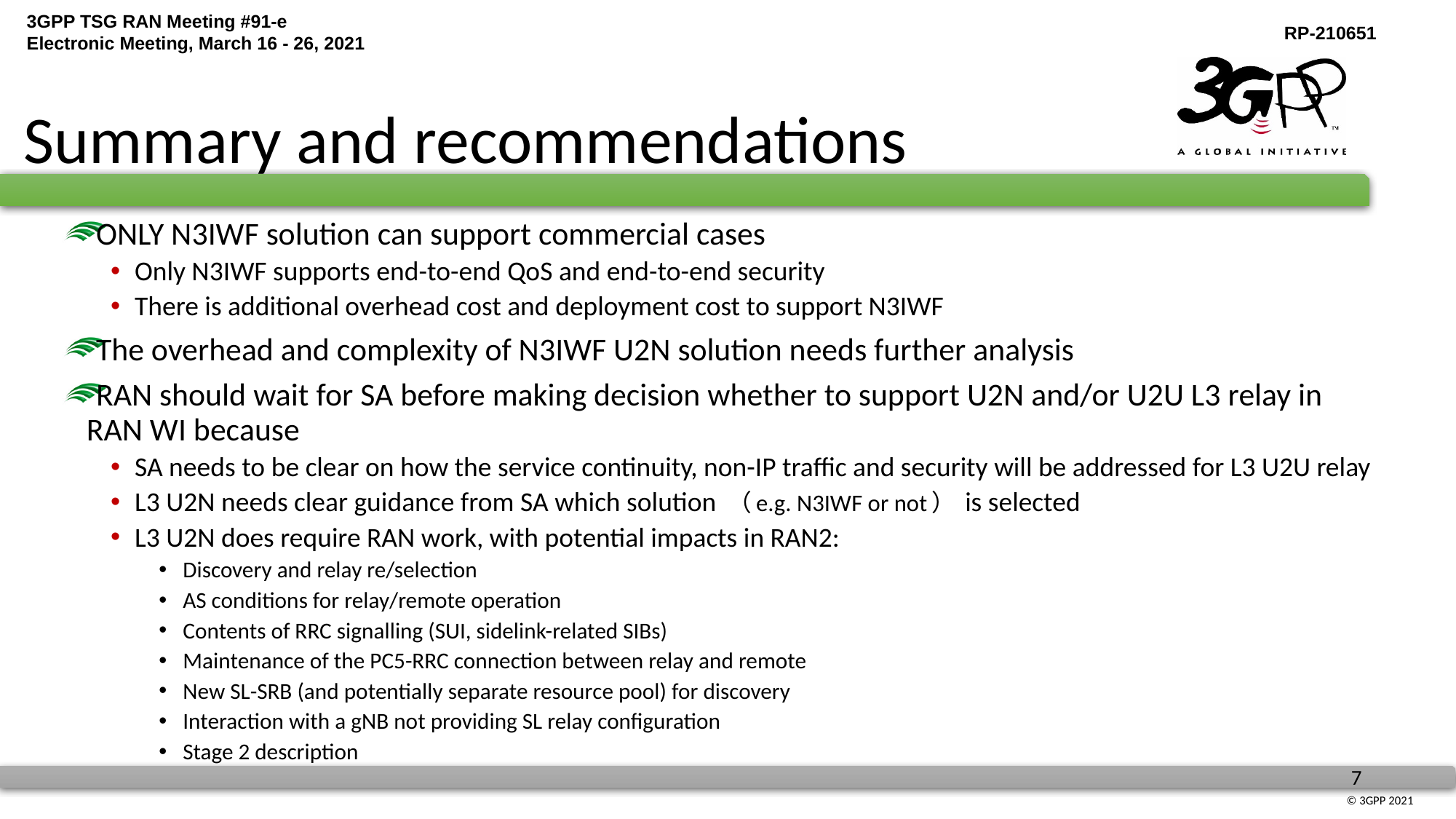

# Summary and recommendations
ONLY N3IWF solution can support commercial cases
Only N3IWF supports end-to-end QoS and end-to-end security
There is additional overhead cost and deployment cost to support N3IWF
The overhead and complexity of N3IWF U2N solution needs further analysis
RAN should wait for SA before making decision whether to support U2N and/or U2U L3 relay in RAN WI because
SA needs to be clear on how the service continuity, non-IP traffic and security will be addressed for L3 U2U relay
L3 U2N needs clear guidance from SA which solution （e.g. N3IWF or not） is selected
L3 U2N does require RAN work, with potential impacts in RAN2:
Discovery and relay re/selection
AS conditions for relay/remote operation
Contents of RRC signalling (SUI, sidelink-related SIBs)
Maintenance of the PC5-RRC connection between relay and remote
New SL-SRB (and potentially separate resource pool) for discovery
Interaction with a gNB not providing SL relay configuration
Stage 2 description